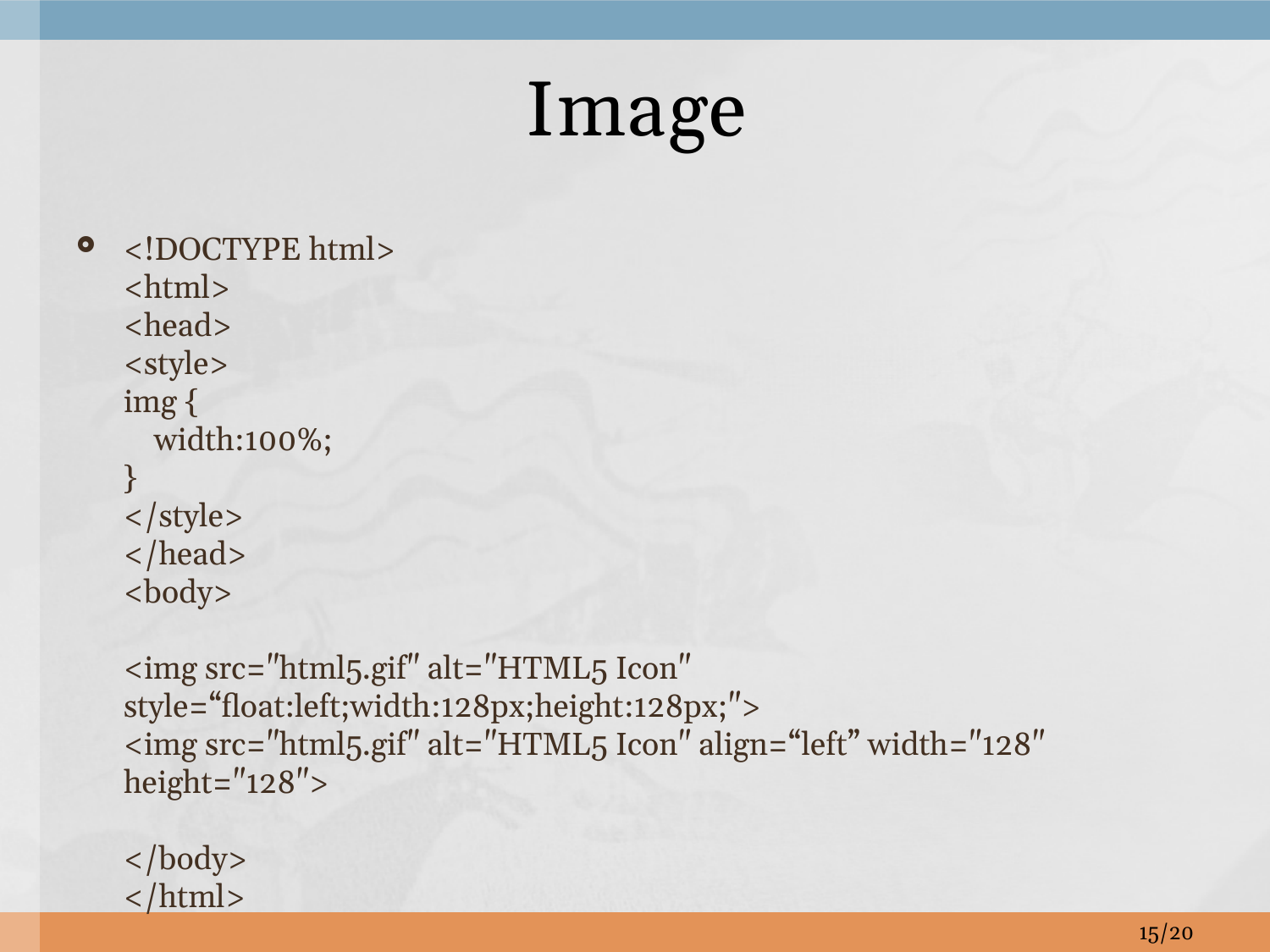

# Image
<!DOCTYPE html>
<html>
<head>
<style>
img {
    width:100%;
}
</style>
</head>
<body>
<img src="html5.gif" alt="HTML5 Icon" style=“float:left;width:128px;height:128px;">
<img src="html5.gif" alt="HTML5 Icon" align=“left” width="128" height="128">
</body>
</html>
15/20